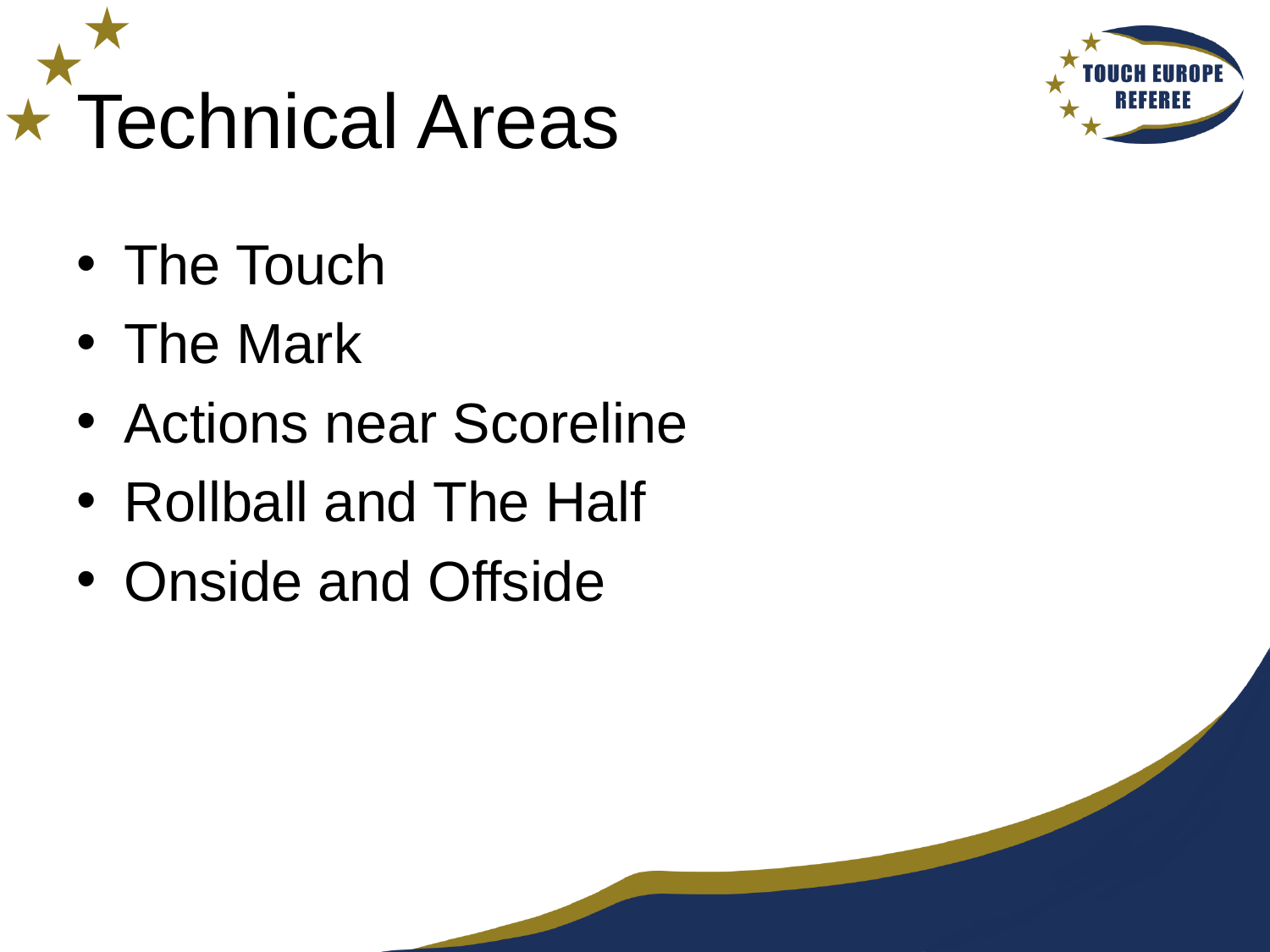

# Technical Areas
The Touch
The Mark
Actions near Scoreline
Rollball and The Half
Onside and Offside